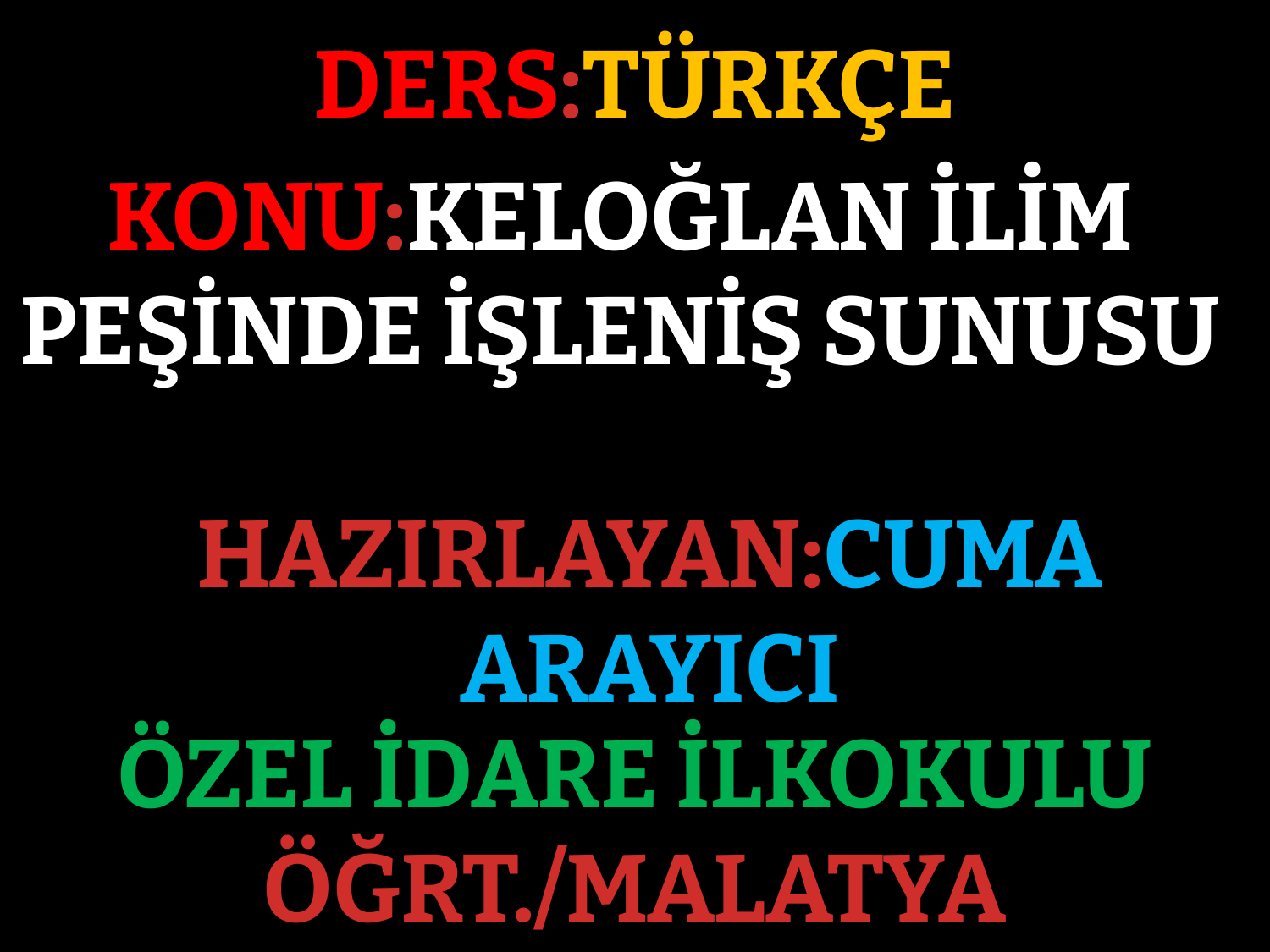

DERS:TÜRKÇE
KONU:KELOĞLAN İLİM PEŞİNDE İŞLENİŞ SUNUSU
HAZIRLAYAN:CUMA ARAYICI
ÖZEL İDARE İLKOKULU ÖĞRT./MALATYA